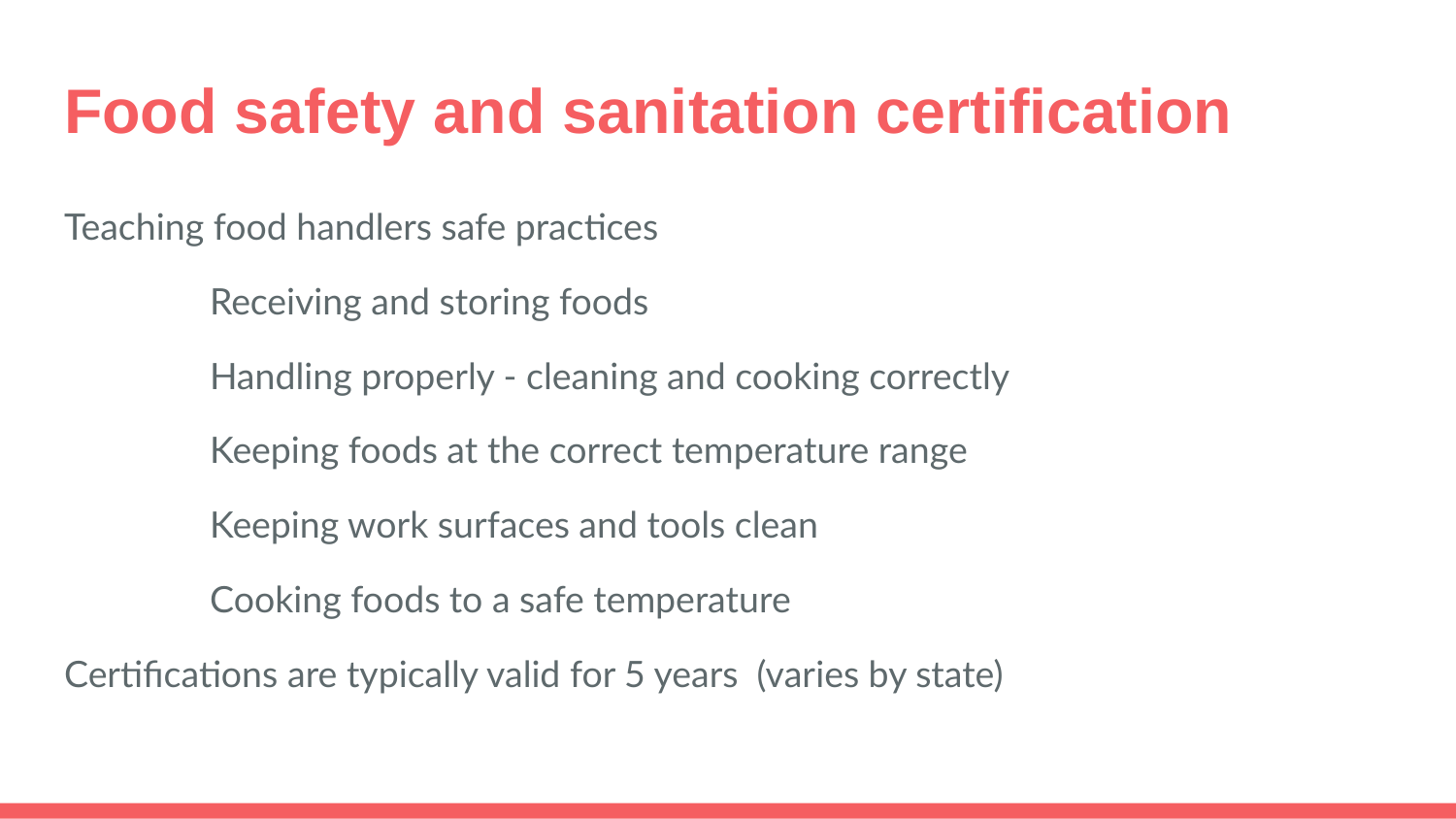

# Food safety and sanitation certification
Teaching food handlers safe practices
	Receiving and storing foods
	Handling properly - cleaning and cooking correctly
	Keeping foods at the correct temperature range
	Keeping work surfaces and tools clean
	Cooking foods to a safe temperature
Certifications are typically valid for 5 years  (varies by state)